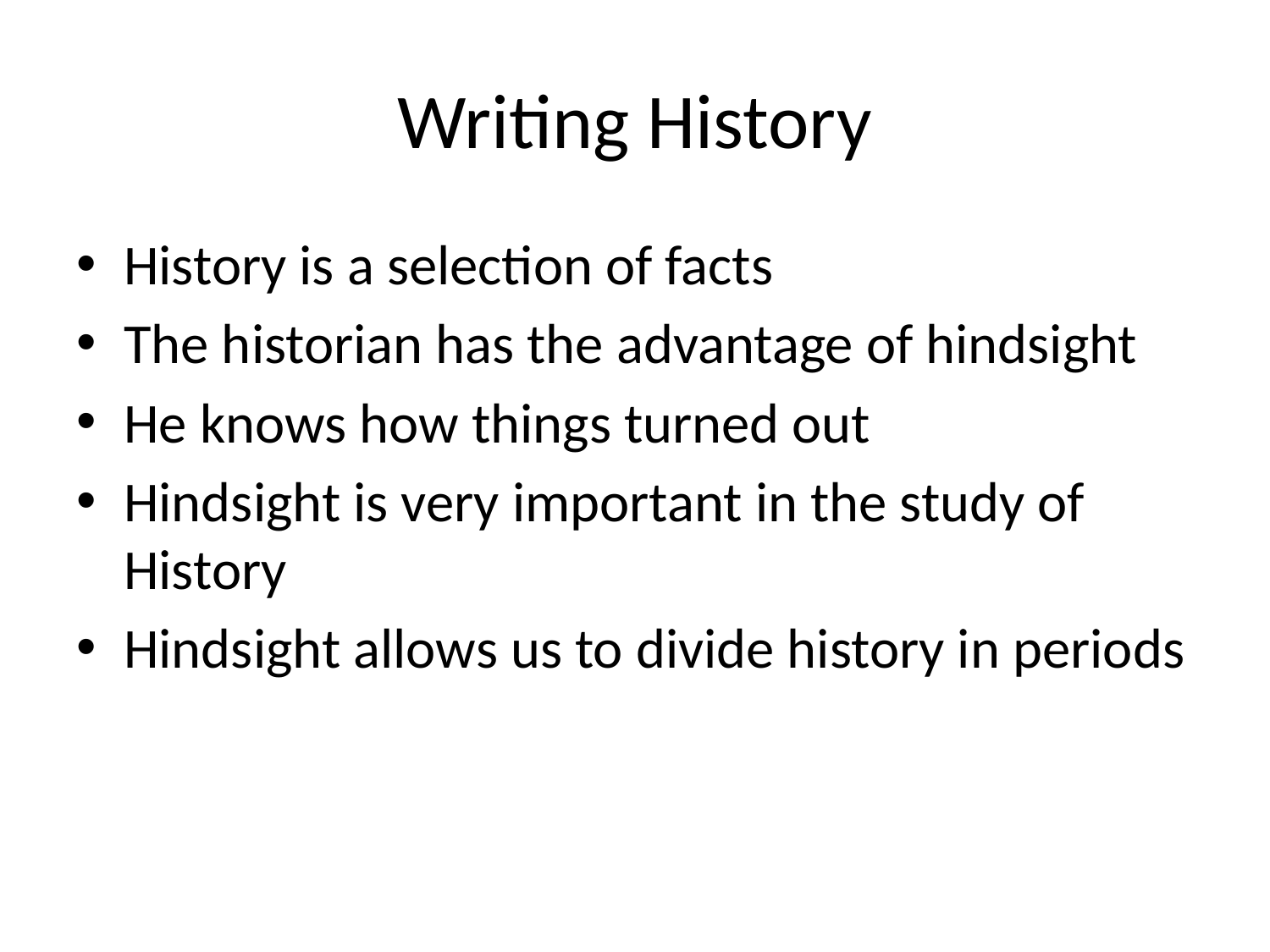

# Writing History
History is a selection of facts
The historian has the advantage of hindsight
He knows how things turned out
Hindsight is very important in the study of History
Hindsight allows us to divide history in periods